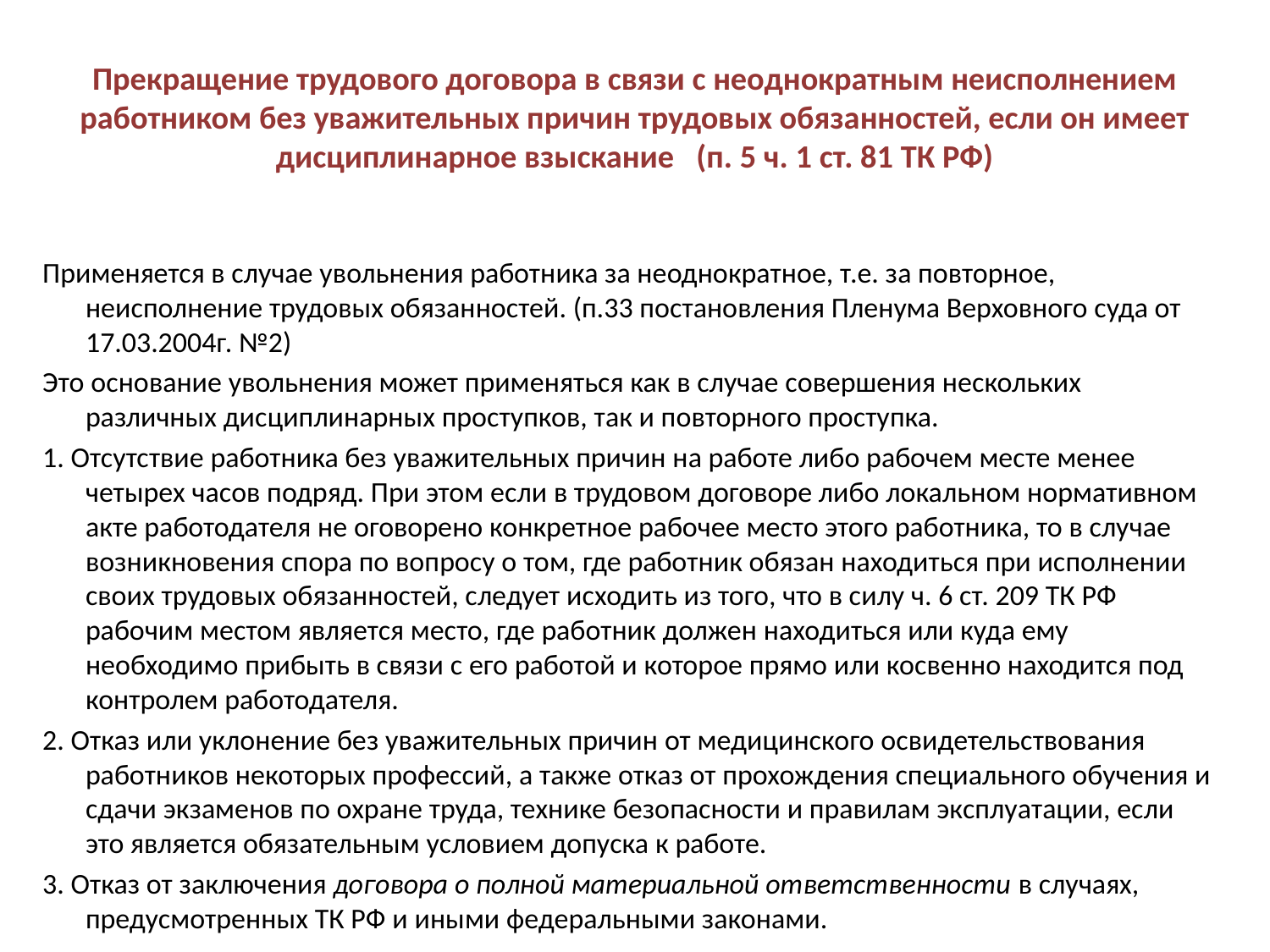

# Прекращение трудового договора в связи с неоднократным неисполнением работником без уважительных причин трудовых обязанностей, если он имеет дисциплинарное взыскание   (п. 5 ч. 1 ст. 81 ТК РФ)
Применяется в случае увольнения работника за неоднократное, т.е. за повторное, неисполнение трудовых обязанностей. (п.33 постановления Пленума Верховного суда от 17.03.2004г. №2)
Это основание увольнения может применяться как в случае совершения нескольких различных дисциплинарных проступков, так и повторного проступка.
1. Отсутствие работника без уважительных причин на работе либо рабочем месте менее четырех часов подряд. При этом если в трудовом договоре либо локальном нормативном акте работодателя не оговорено конкретное рабочее место этого работника, то в случае возникновения спора по вопросу о том, где работник обязан находиться при исполнении своих трудовых обязанностей, следует исходить из того, что в силу ч. 6 ст. 209 ТК РФ рабочим местом является место, где работник должен находиться или куда ему необходимо прибыть в связи с его работой и которое прямо или косвенно находится под контролем работодателя.
2. Отказ или уклонение без уважительных причин от медицинского освидетельствования работников некоторых профессий, а также отказ от прохождения специального обучения и сдачи экзаменов по охране труда, технике безопасности и правилам эксплуатации, если это является обязательным условием допуска к работе.
3. Отказ от заключения договора о полной материальной ответственности в случаях, предусмотренных ТК РФ и иными федеральными законами.